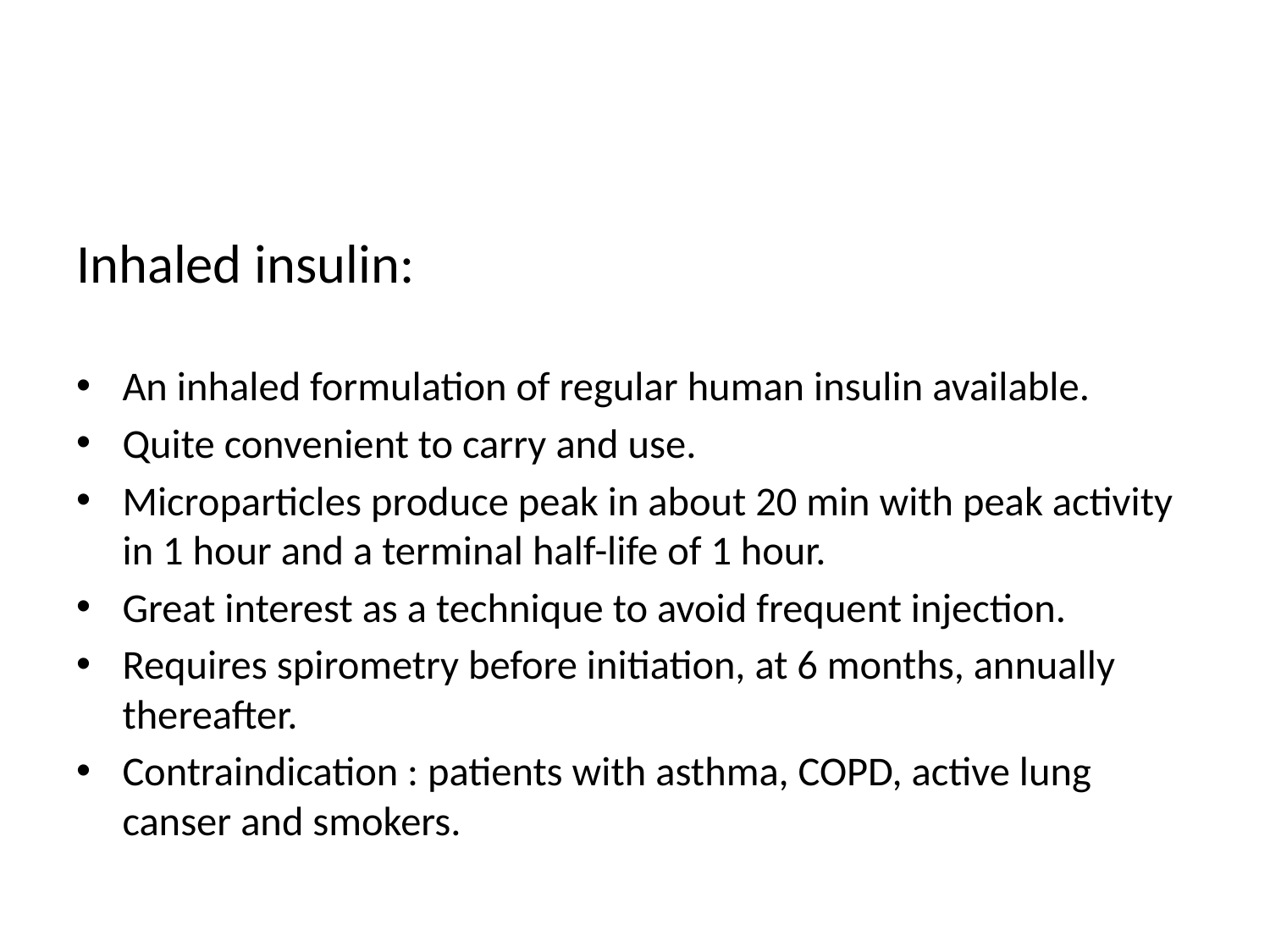

#
Inhaled insulin:

An inhaled formulation of regular human insulin available.
Quite convenient to carry and use.
Microparticles produce peak in about 20 min with peak activity in 1 hour and a terminal half-life of 1 hour.
Great interest as a technique to avoid frequent injection.
Requires spirometry before initiation, at 6 months, annually thereafter.
Contraindication : patients with asthma, COPD, active lung canser and smokers.